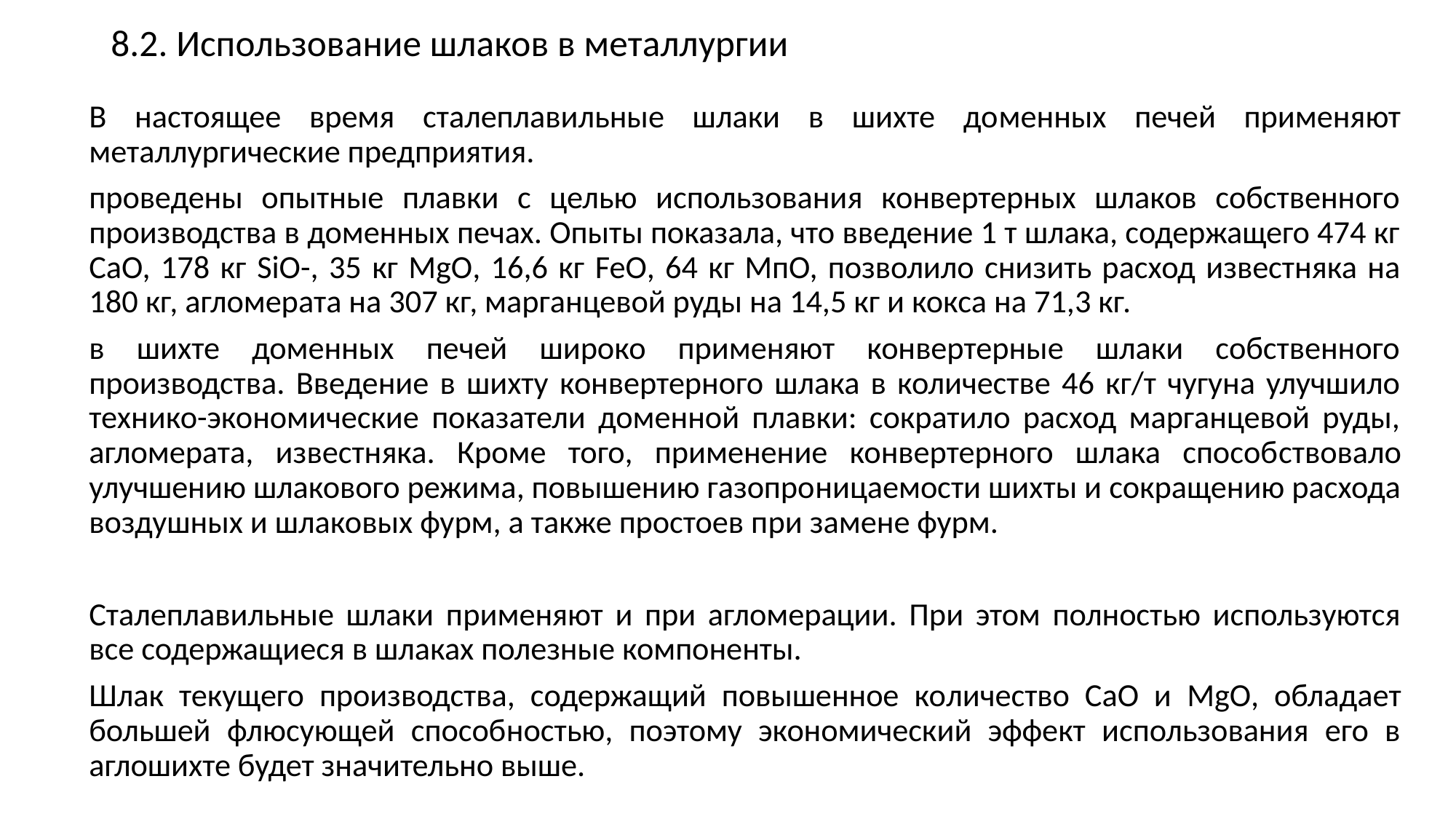

# 8.2. Использование шлаков в металлургии
В настоящее время сталеплавильные шлаки в шихте до­менных печей применяют металлургические предприятия.
проведены опытные плавки с целью использования конвертерных шлаков собственного производства в доменных печах. Опыты показала, что введение 1 т шлака, содержащего 474 кг СаО, 178 кг SiO-, 35 кг MgO, 16,6 кг FeO, 64 кг МпО, позволило снизить расход известняка на 180 кг, агломерата на 307 кг, марганцевой руды на 14,5 кг и кокса на 71,3 кг.
в шихте доменных печей широко применяют конвертерные шлаки собственного производства. Введение в шихту конвертерного шлака в количестве 46 кг/т чугуна улучшило технико-экономические показатели доменной плавки: сократило расход марганцевой руды, агломерата, из­вестняка. Кроме того, применение конвертерного шлака способ­ствовало улучшению шлакового режима, повышению газопро­ницаемости шихты и сокращению расхода воздушных и шлако­вых фурм, а также простоев пpи замене фурм.

Сталеплавильные шлаки пpименяют и при агломерации. При этом полностью используются все содержащиеся в шлаках полезные компоненты.
Шлак текущего производства, содержащий повышенное ко­личество СаО и MgO, обладает большей флюсующей способ­ностью, поэтому экономический эффект использования его в аглошихте будет значительно выше.